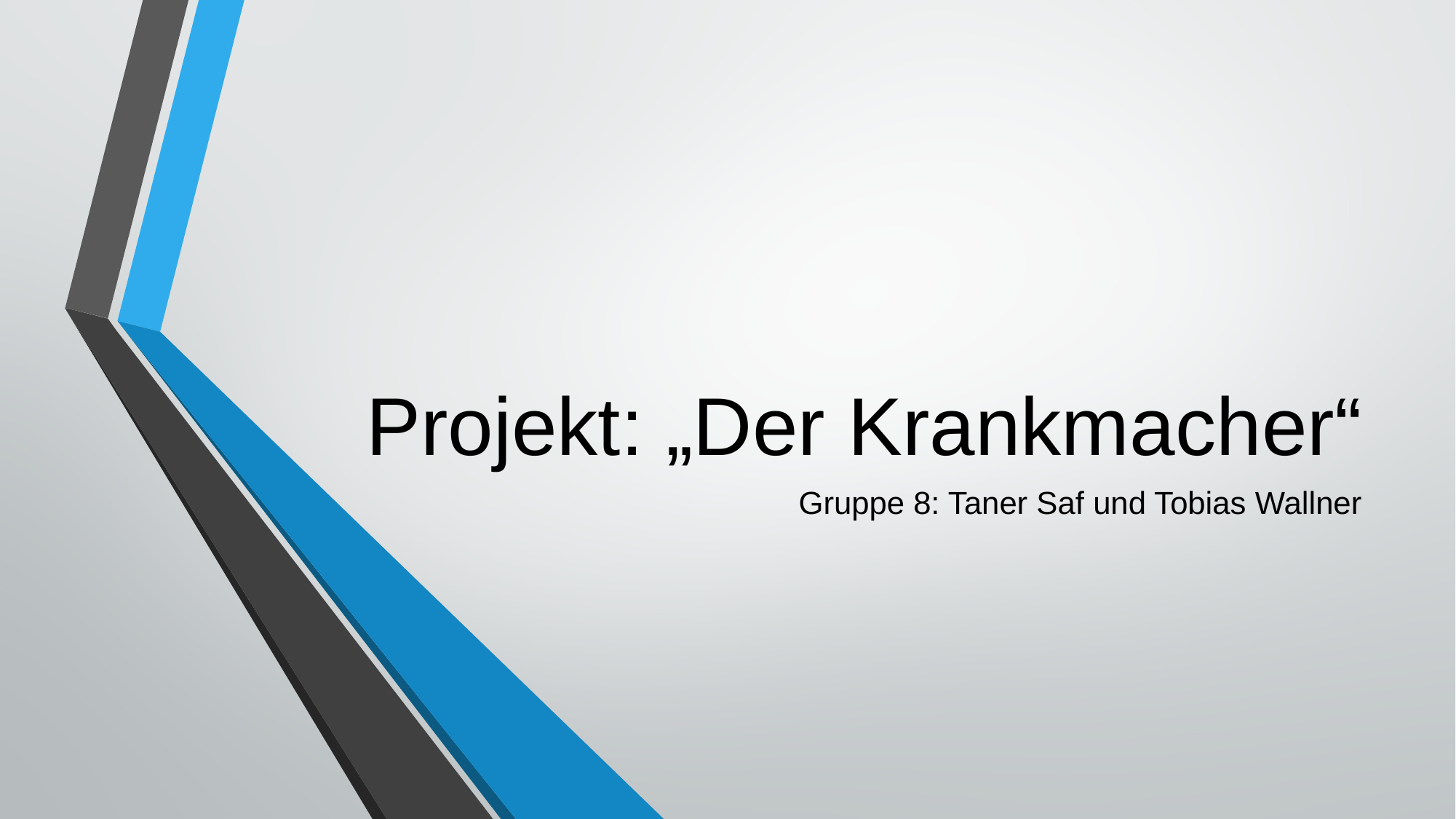

# Projekt: „Der Krankmacher“
Gruppe 8: Taner Saf und Tobias Wallner